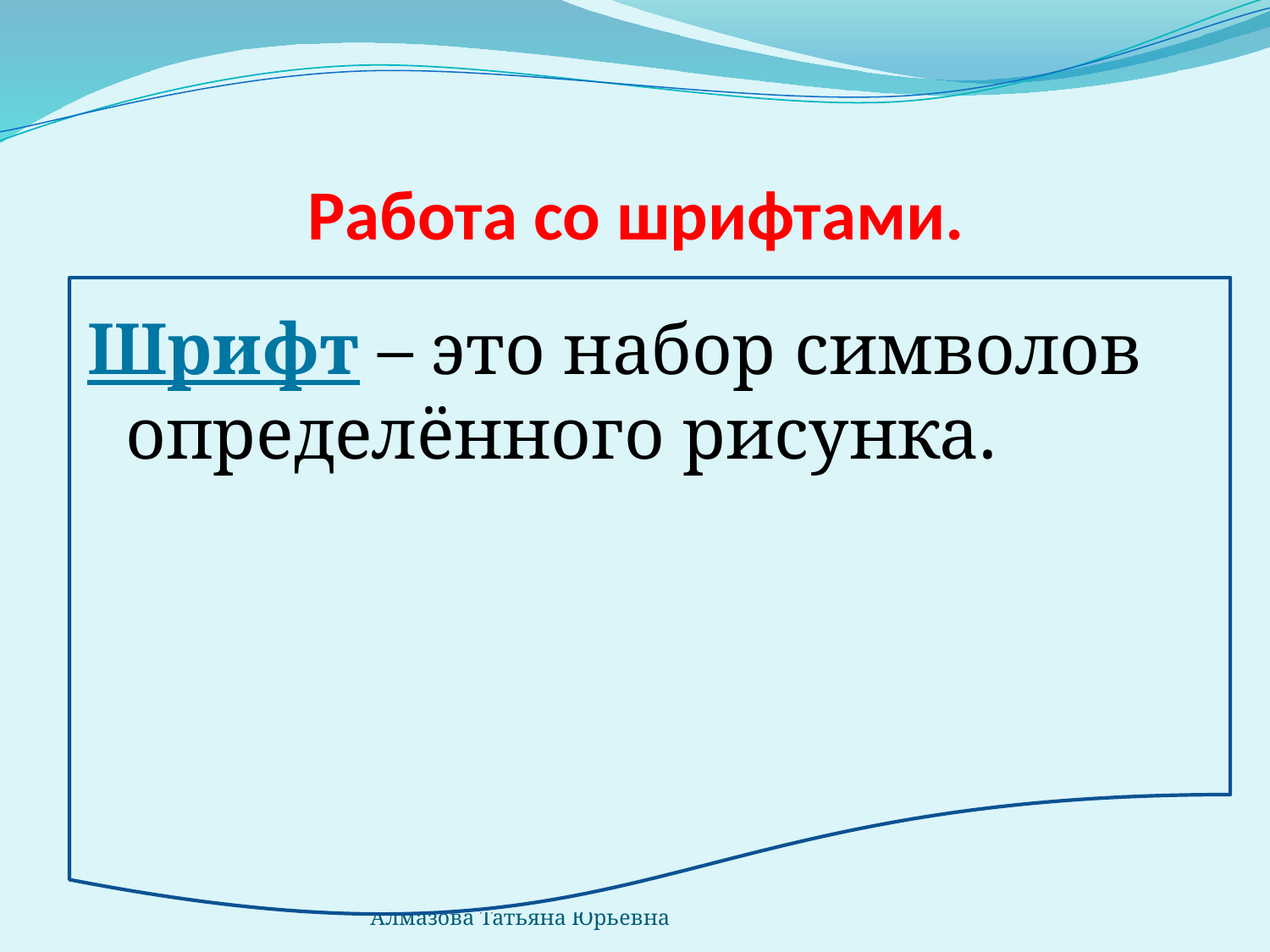

# Работа со шрифтами.

Шрифт – это набор символов определённого рисунка.
Алмазова Татьяна Юрьевна